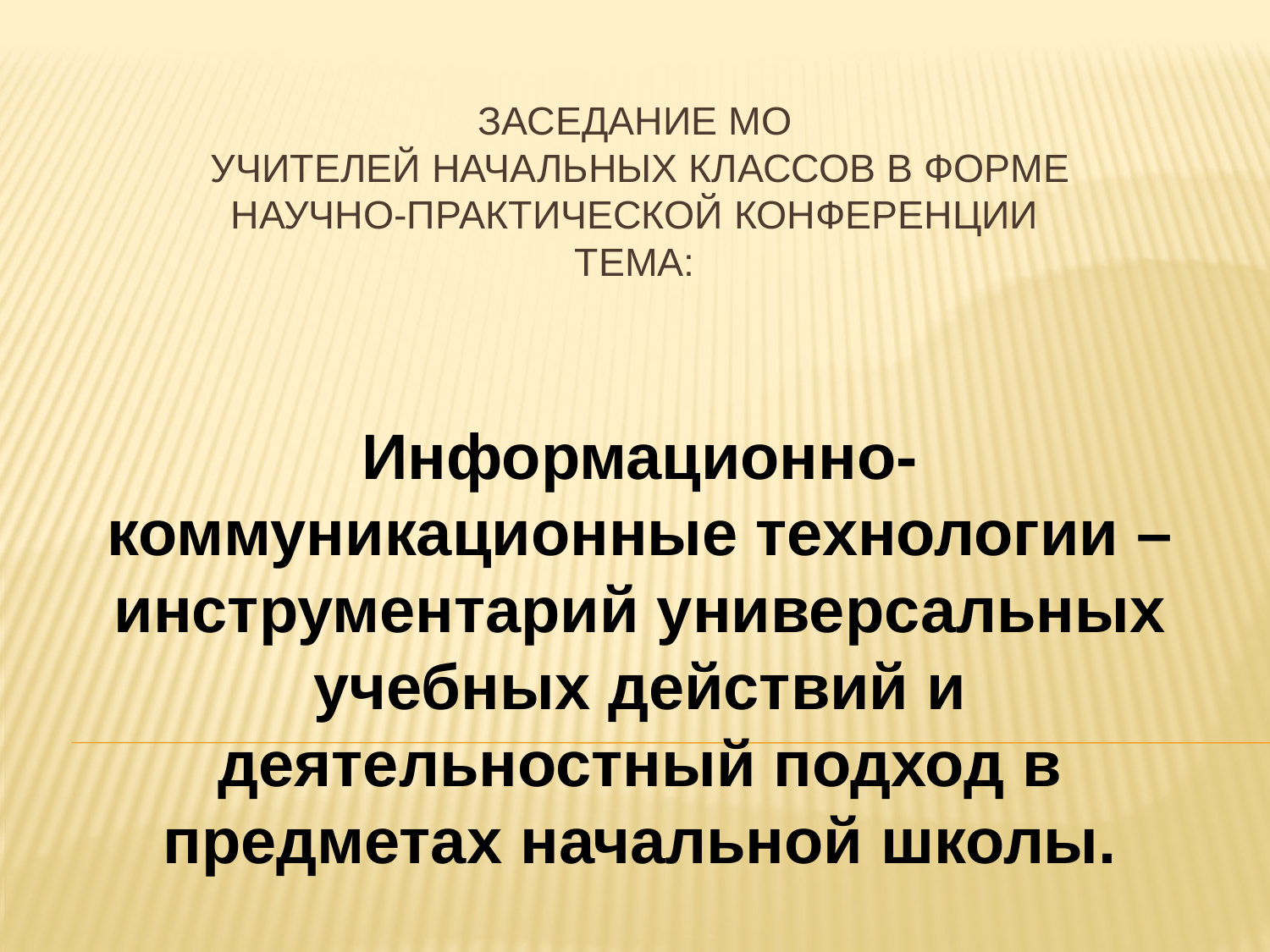

# Заседание МО учителей начальных классов в форме Научно-практической конференции тема:
Информационно-коммуникационные технологии – инструментарий универсальных учебных действий и деятельностный подход в предметах начальной школы.